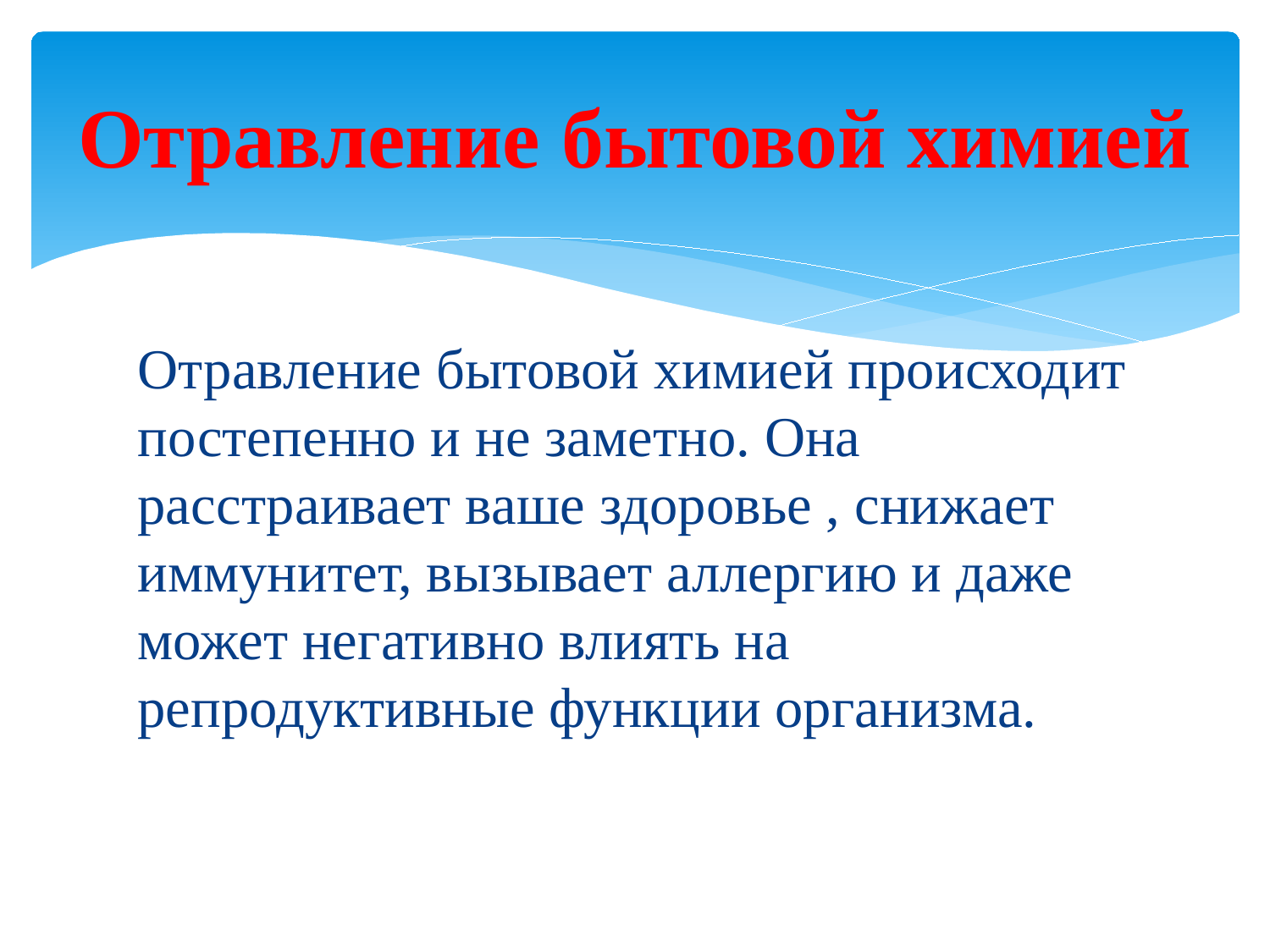

# Отравление бытовой химией
Отравление бытовой химией происходит постепенно и не заметно. Она расстраивает ваше здоровье , снижает иммунитет, вызывает аллергию и даже может негативно влиять на репродуктивные функции организма.